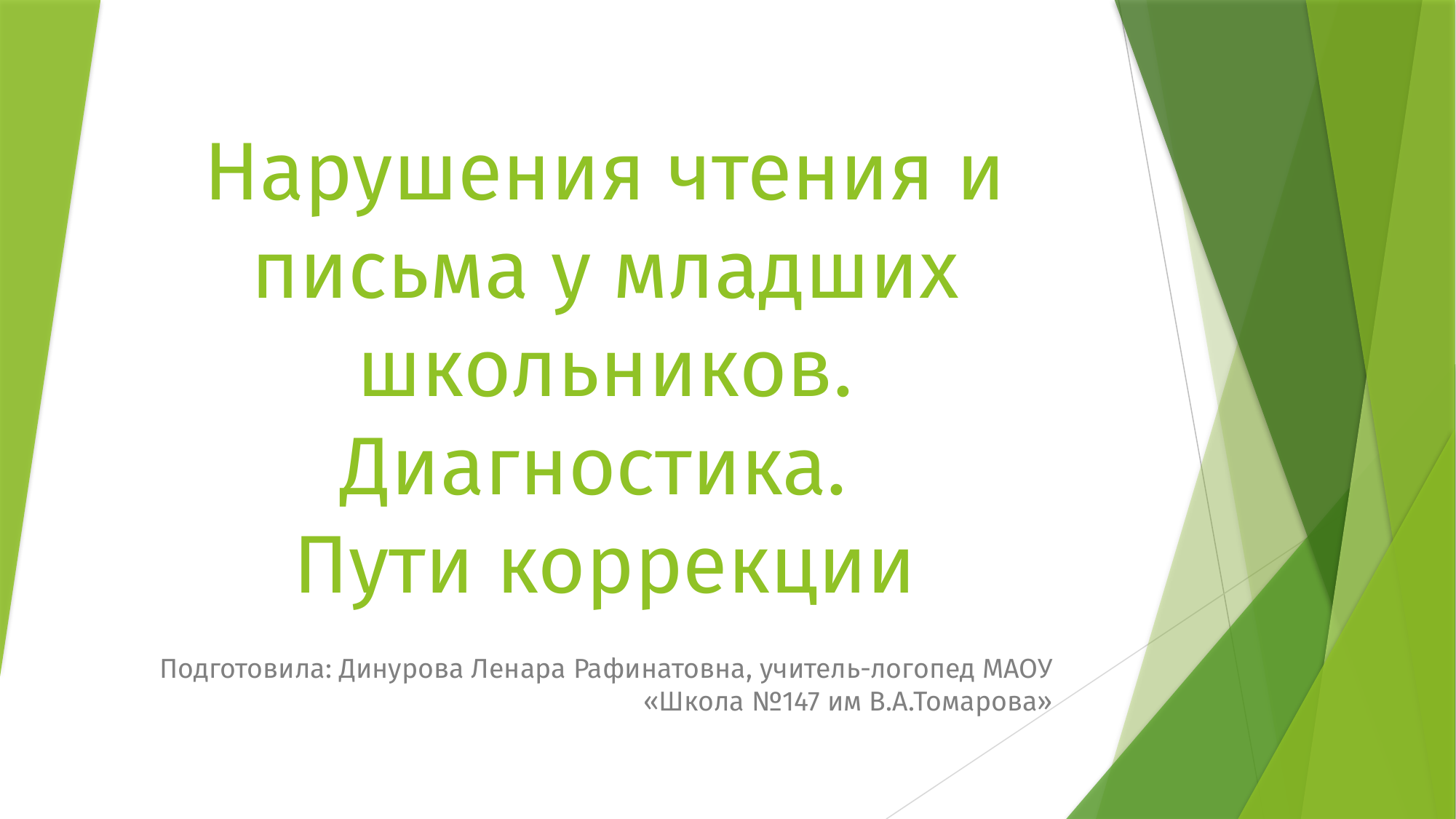

# Нарушения чтения и письма у младших школьников. Диагностика. Пути коррекции
Подготовила: Динурова Ленара Рафинатовна, учитель-логопед МАОУ «Школа №147 им В.А.Томарова»